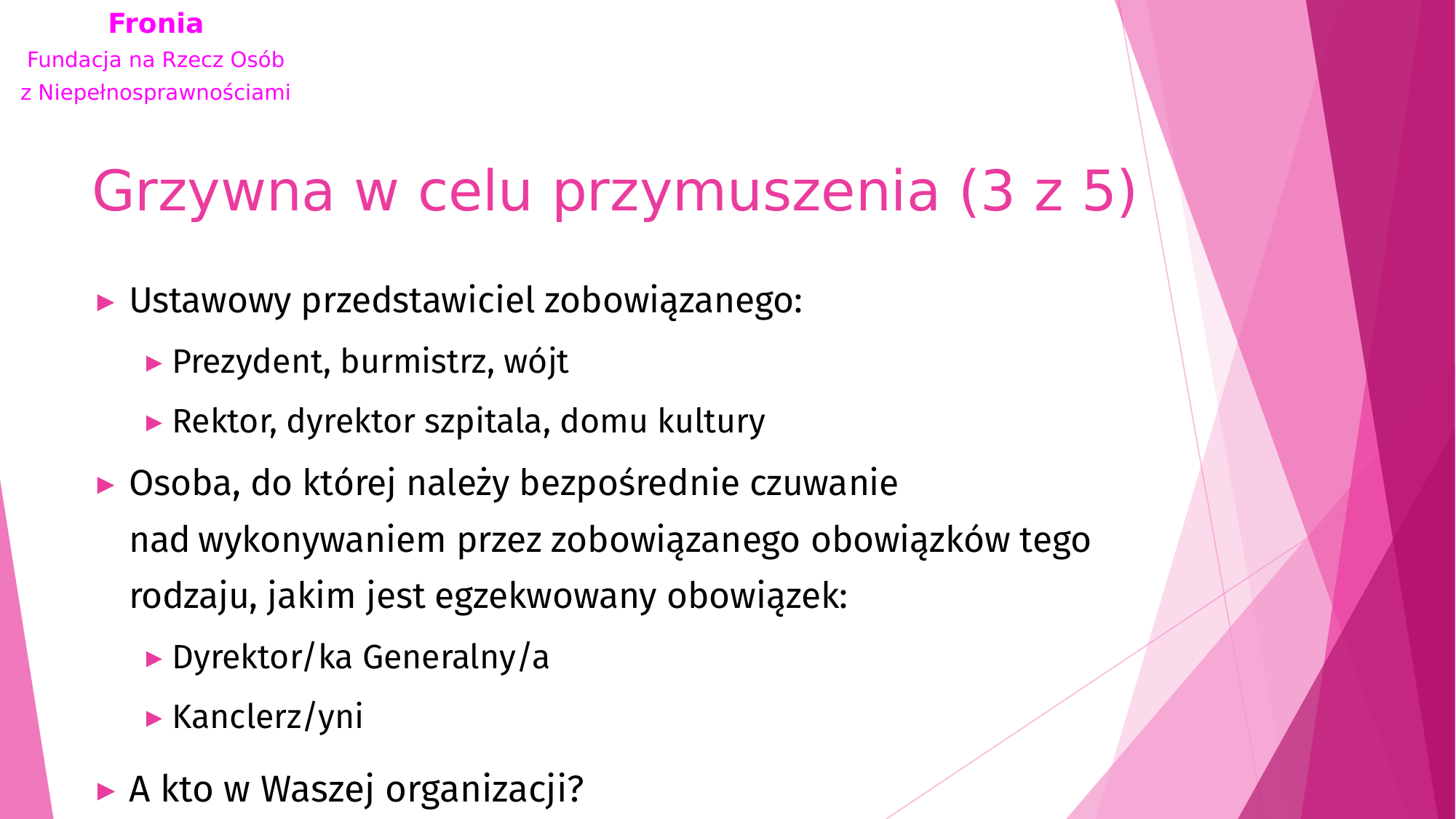

# Grzywna w celu przymuszenia (3 z 5)
Ustawowy przedstawiciel zobowiązanego:
Prezydent, burmistrz, wójt
Rektor, dyrektor szpitala, domu kultury
Osoba, do której należy bezpośrednie czuwanie nad wykonywaniem przez zobowiązanego obowiązków tego rodzaju, jakim jest egzekwowany obowiązek:
Dyrektor/ka Generalny/a
Kanclerz/yni
A kto w Waszej organizacji?